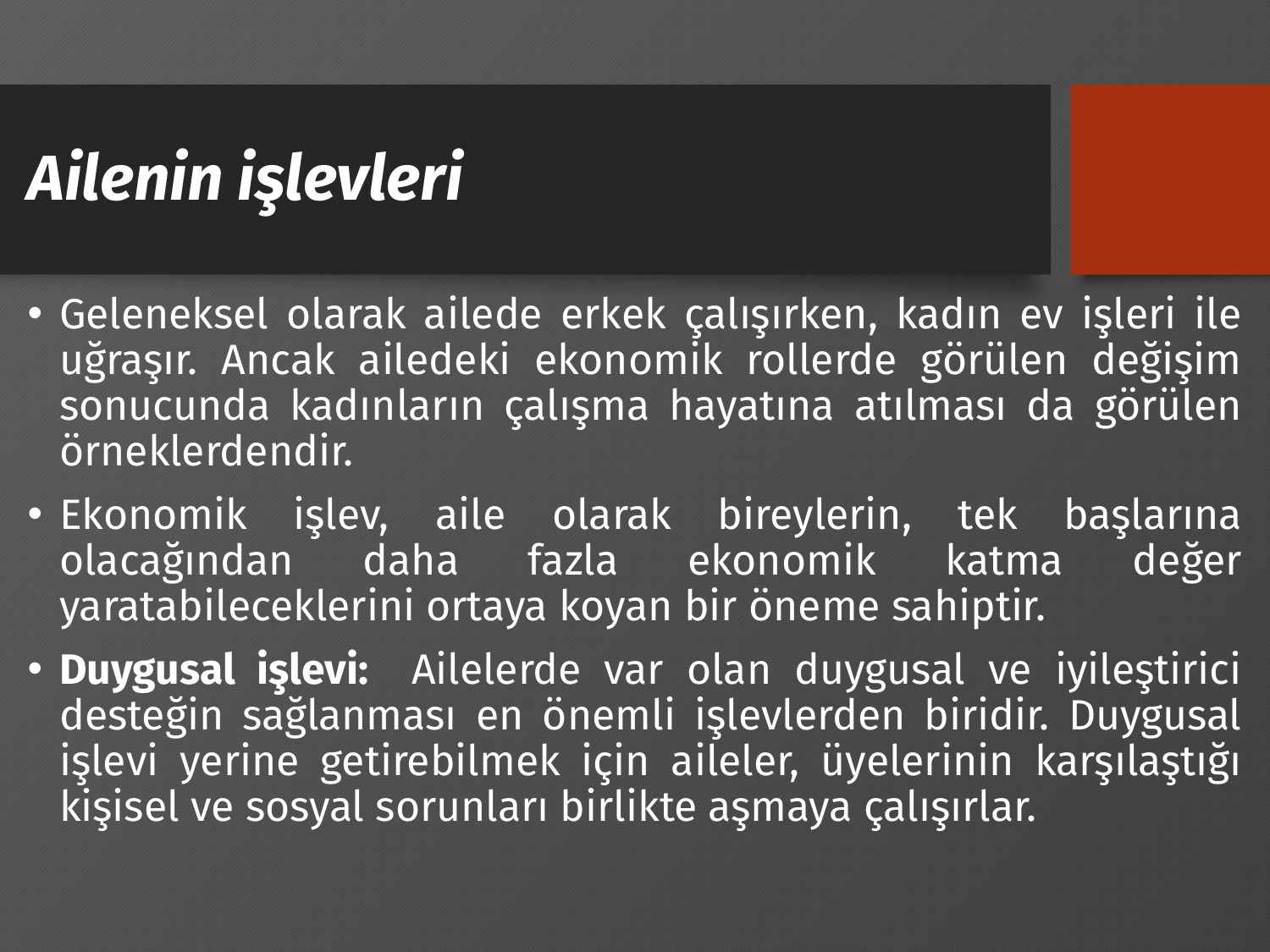

# Ailenin işlevleri
Geleneksel olarak ailede erkek çalışırken, kadın ev işleri ile uğraşır. Ancak ailedeki ekonomik rollerde görülen değişim sonucunda kadınların çalışma hayatına atılması da görülen örneklerdendir.
Ekonomik işlev, aile olarak bireylerin, tek başlarına olacağından daha fazla ekonomik katma değer yaratabileceklerini ortaya koyan bir öneme sahiptir.
Duygusal işlevi:  Ailelerde var olan duygusal ve iyileştirici desteğin sağlanması en önemli işlevlerden biridir. Duygusal işlevi yerine getirebilmek için aileler, üyelerinin karşılaştığı kişisel ve sosyal sorunları birlikte aşmaya çalışırlar.